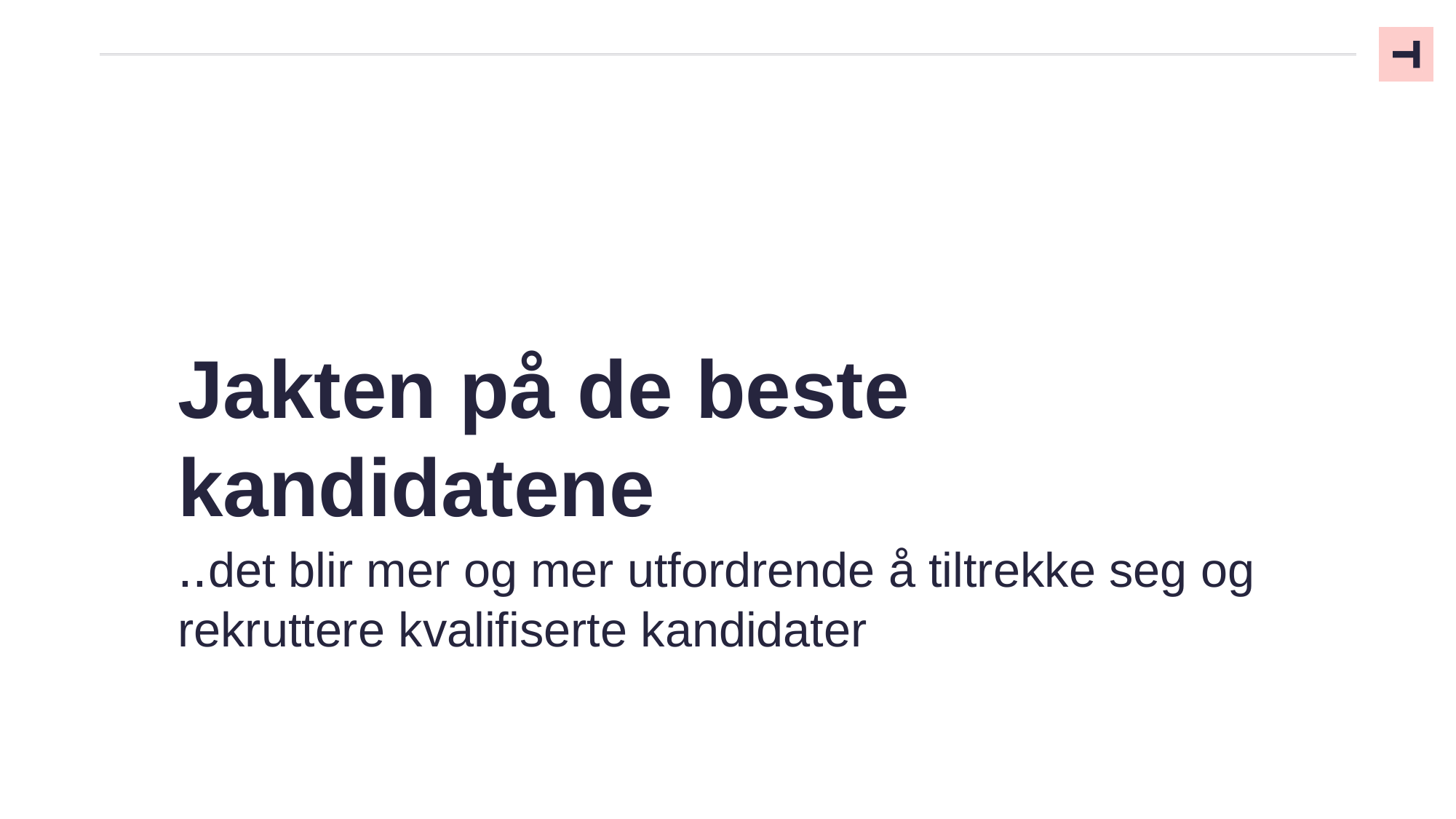

02
Jakten på de beste kandidatene
..det blir mer og mer utfordrende å tiltrekke seg og rekruttere kvalifiserte kandidater